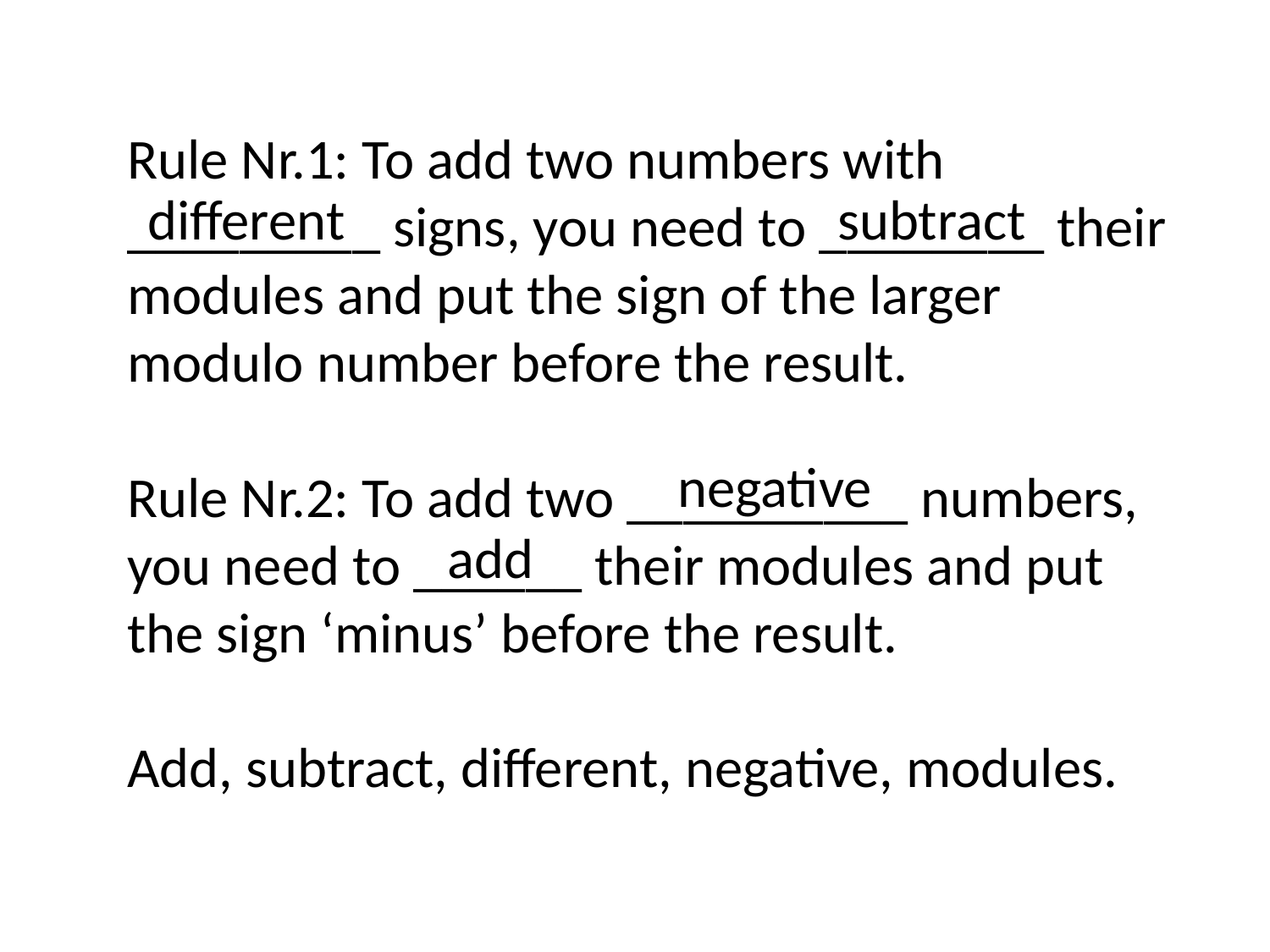

Rule Nr.1: To add two numbers with _________ signs, you need to ________ their modules and put the sign of the larger modulo number before the result.

Rule Nr.2: To add two __________ numbers, you need to ______ their modules and put the sign ‘minus’ before the result.

Add, subtract, different, negative, modules.

different
subtract
negative
add